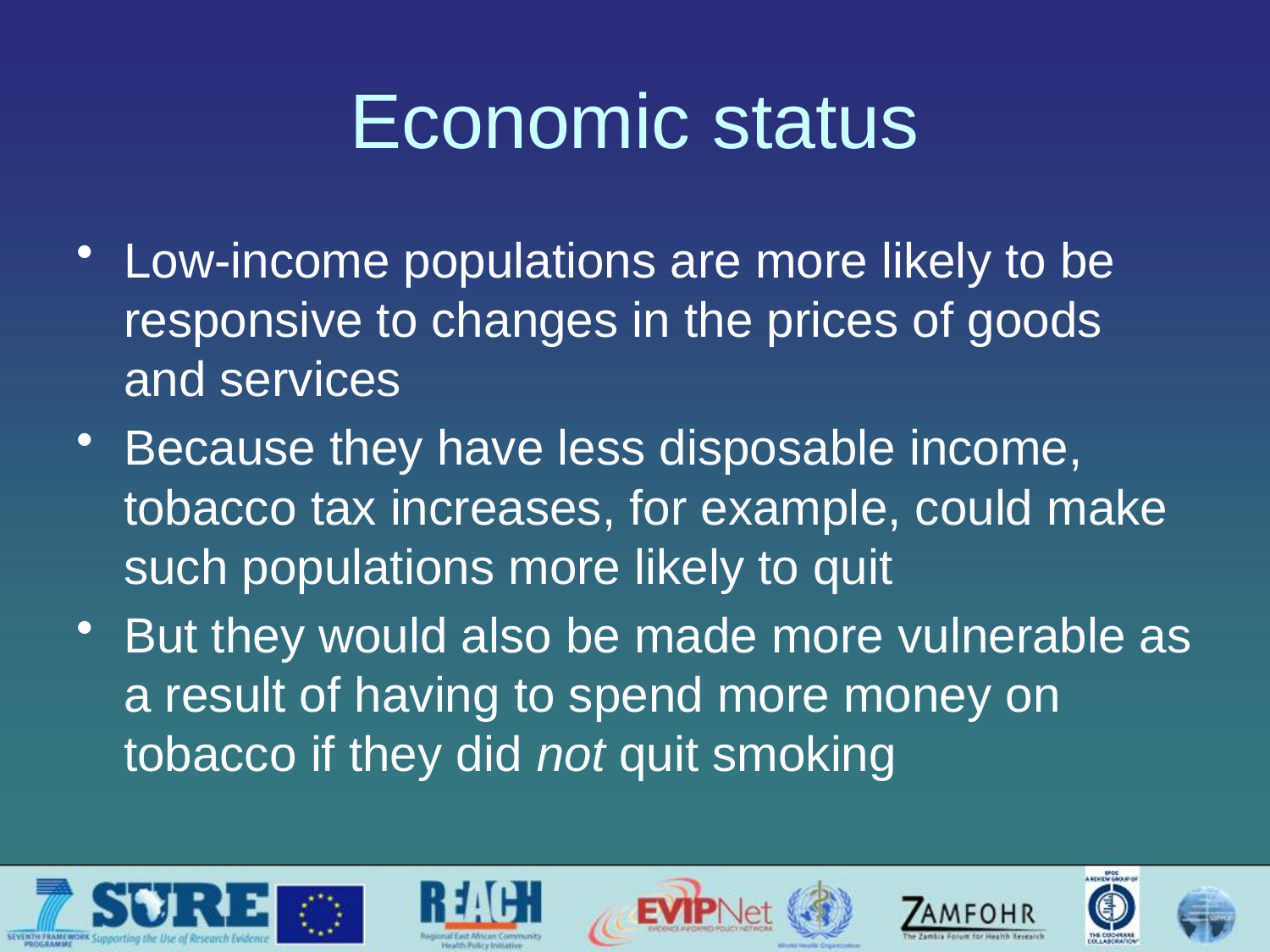

# Economic status
Low-income populations are more likely to be responsive to changes in the prices of goods and services
Because they have less disposable income, tobacco tax increases, for example, could make such populations more likely to quit
But they would also be made more vulnerable as a result of having to spend more money on tobacco if they did not quit smoking